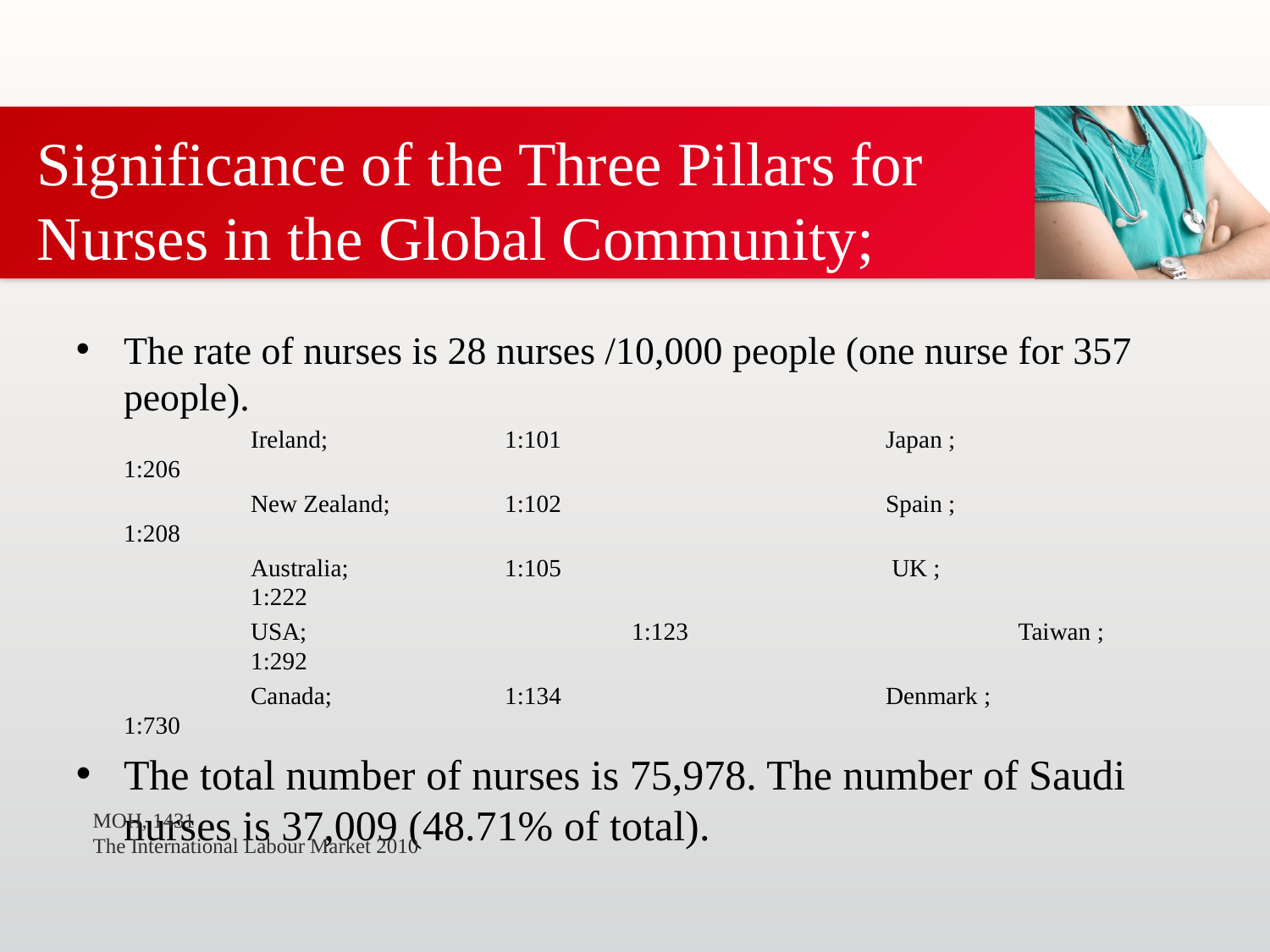

# Significance of the Three Pillars for Nurses in the Global Community;
The rate of nurses is 28 nurses /10,000 people (one nurse for 357 people).
		Ireland; 		1:101			Japan ; 		1:206
		New Zealand; 	1:102 			Spain ; 		1:208
		Australia; 		1:105 			 UK ; 			1:222
		USA; 			1:123 			 Taiwan ; 		1:292
		Canada; 		1:134 			Denmark ; 		1:730
The total number of nurses is 75,978. The number of Saudi nurses is 37,009 (48.71% of total).
MOH, 1431
The International Labour Market 2010